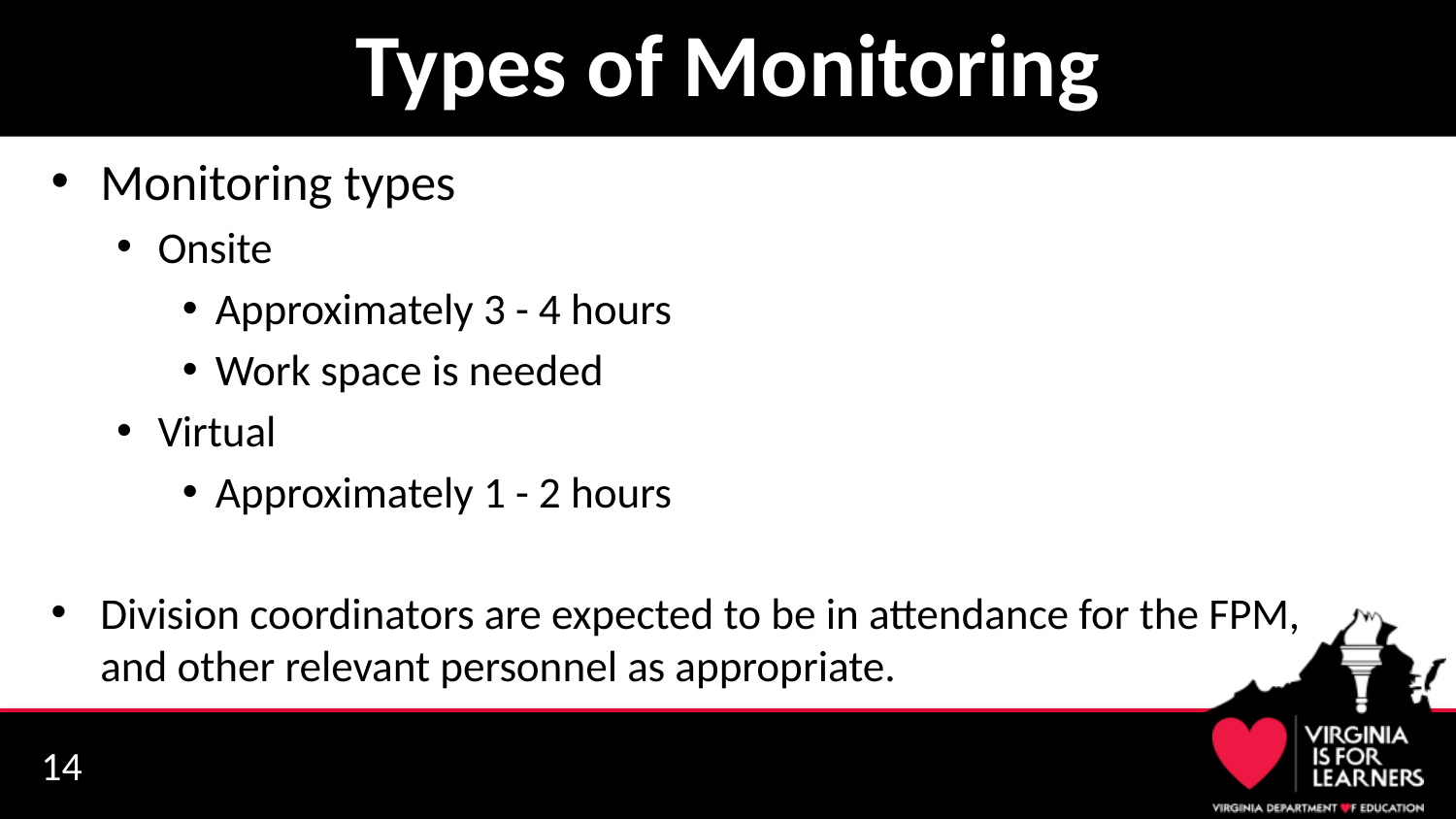

# Types of Monitoring

Monitoring types
Onsite
Approximately 3 - 4 hours
Work space is needed
Virtual
Approximately 1 - 2 hours

Division coordinators are expected to be in attendance for the FPM, and other relevant personnel as appropriate.